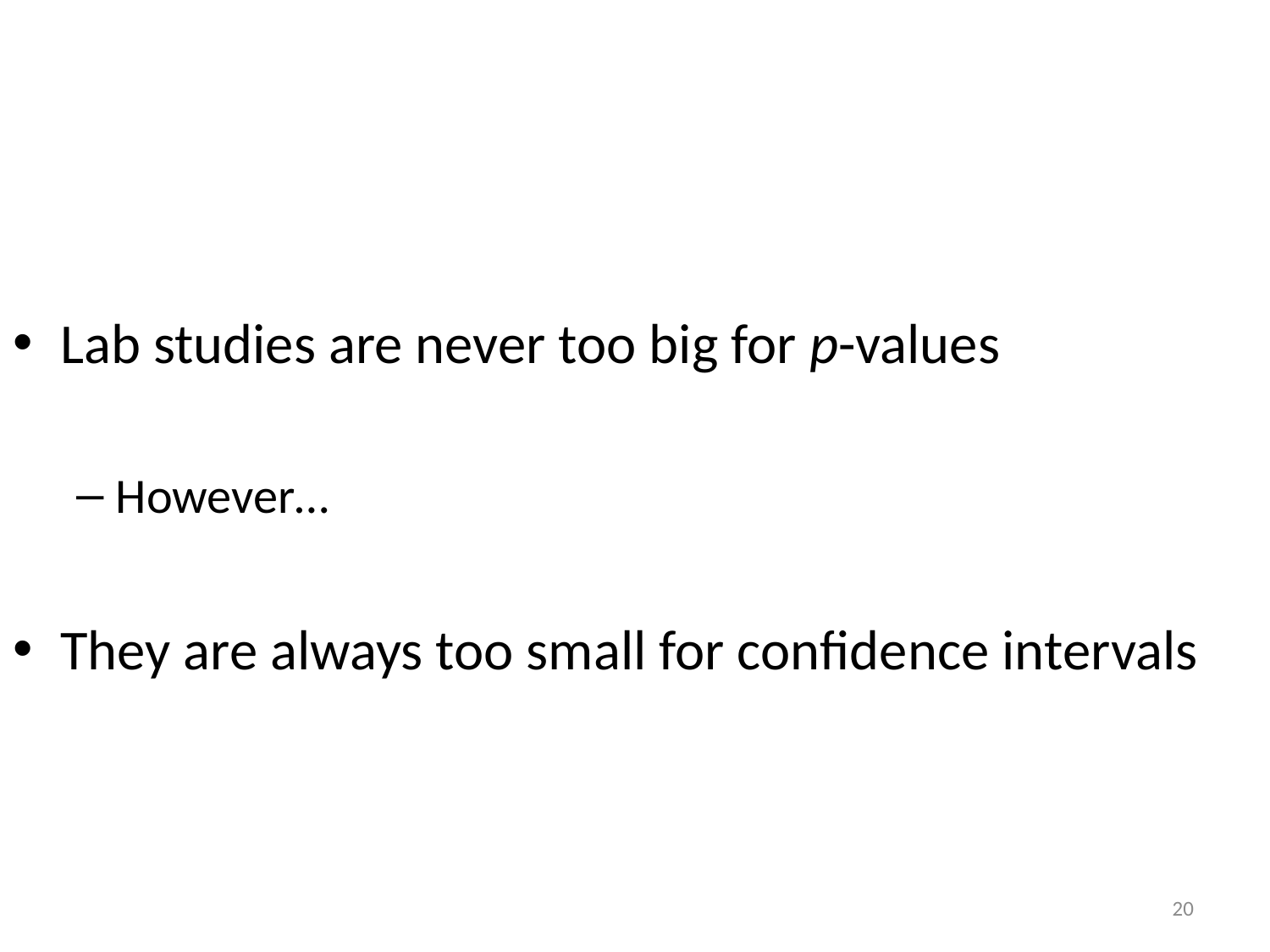

#

Lab studies are never too big for p-values

However…

They are always too small for confidence intervals
20